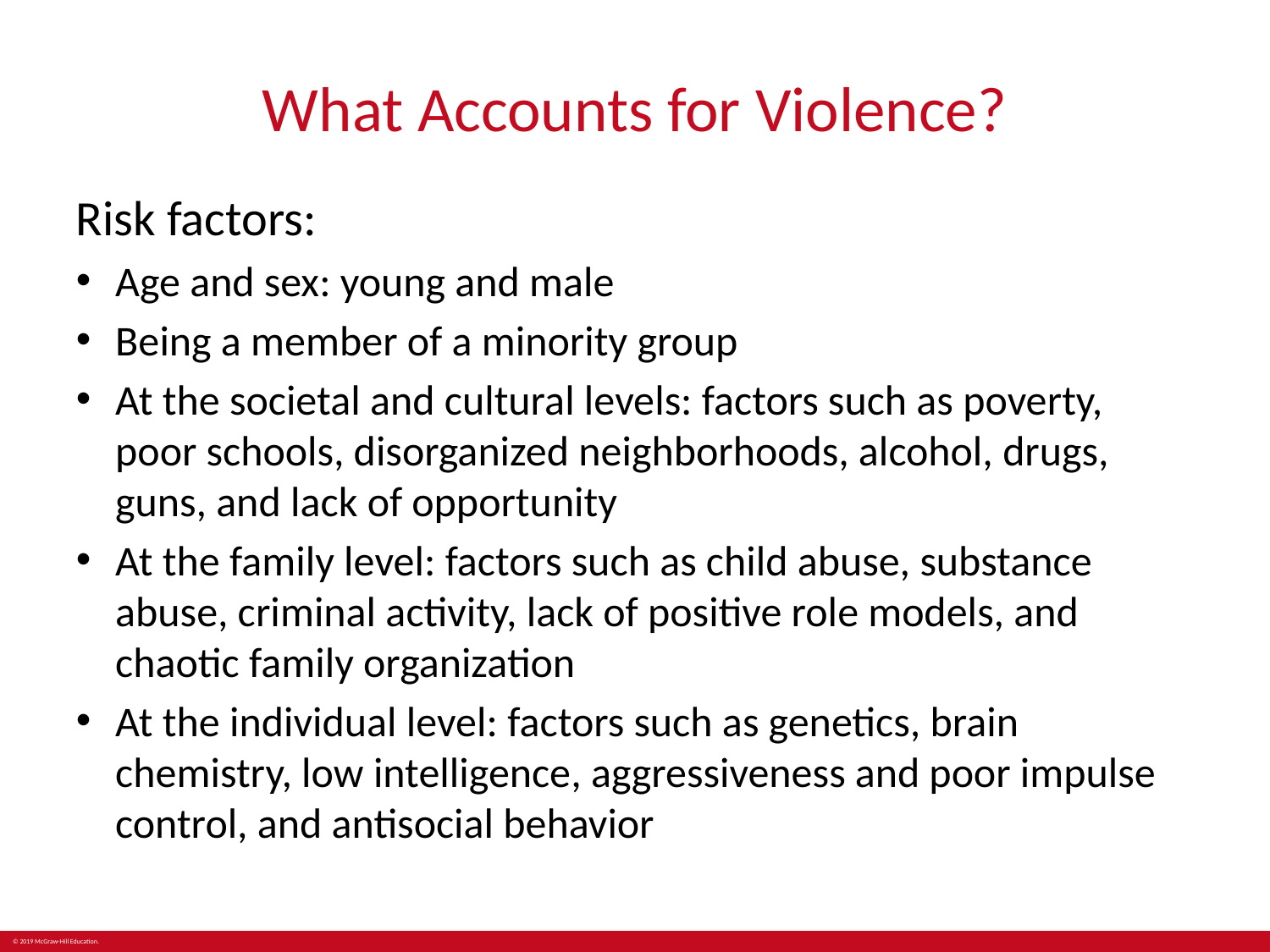

# What Accounts for Violence?
Risk factors:
Age and sex: young and male
Being a member of a minority group
At the societal and cultural levels: factors such as poverty, poor schools, disorganized neighborhoods, alcohol, drugs, guns, and lack of opportunity
At the family level: factors such as child abuse, substance abuse, criminal activity, lack of positive role models, and chaotic family organization
At the individual level: factors such as genetics, brain chemistry, low intelligence, aggressiveness and poor impulse control, and antisocial behavior